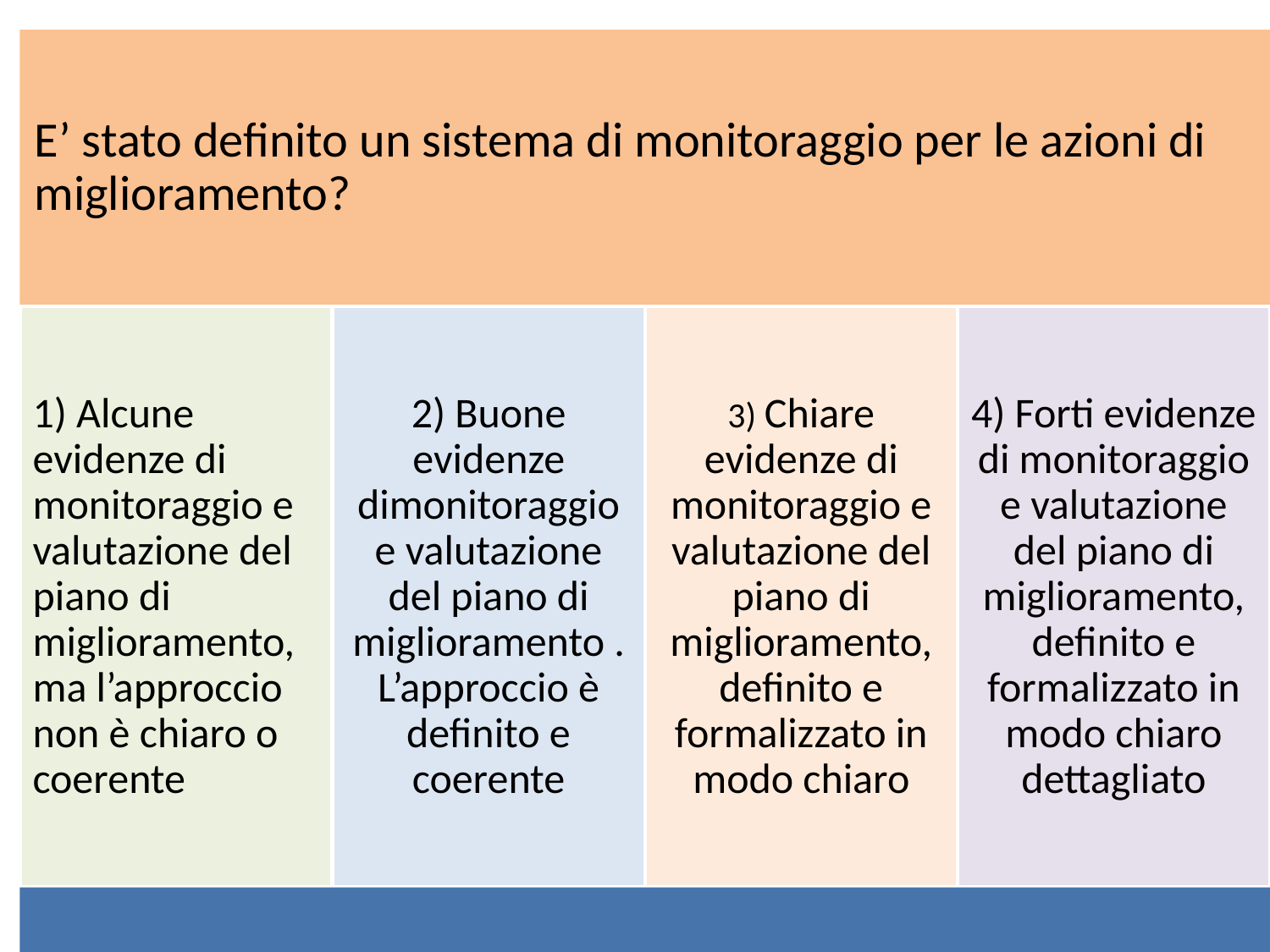

E’ stato definito un sistema di monitoraggio per le azioni di miglioramento?
1) Alcune evidenze di monitoraggio e valutazione del piano di miglioramento, ma l’approccio non è chiaro o coerente
2) Buone evidenze dimonitoraggio e valutazione del piano di miglioramento . L’approccio è definito e coerente
3) Chiare evidenze di monitoraggio e valutazione del piano di miglioramento, definito e formalizzato in modo chiaro
4) Forti evidenze di monitoraggio e valutazione del piano di miglioramento, definito e formalizzato in modo chiaro dettagliato
Roma 19 febbraio 2015
25